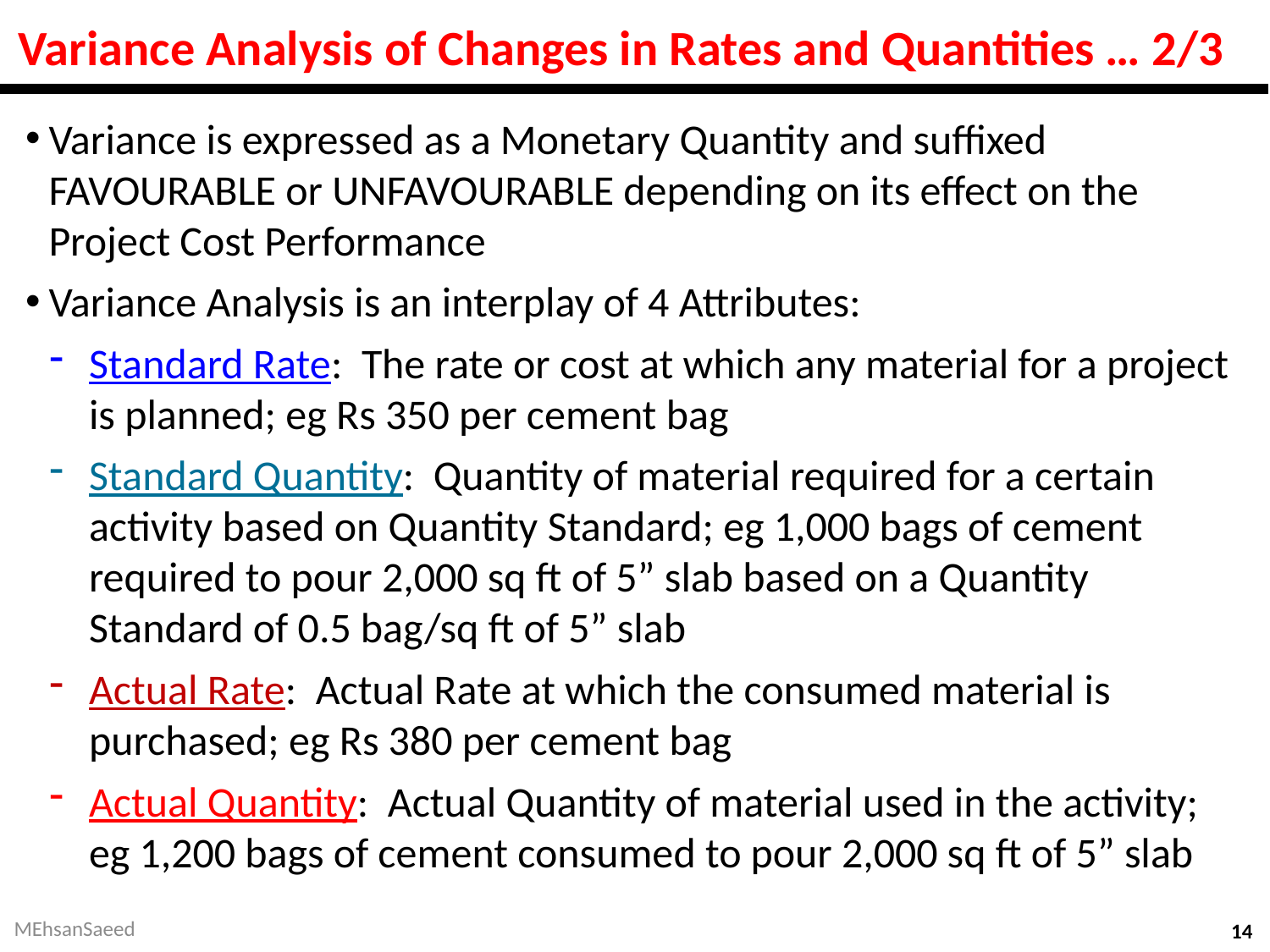

# Variance Analysis of Changes in Rates and Quantities … 2/3
Variance is expressed as a Monetary Quantity and suffixed FAVOURABLE or UNFAVOURABLE depending on its effect on the Project Cost Performance
Variance Analysis is an interplay of 4 Attributes:
Standard Rate:  The rate or cost at which any material for a project is planned; eg Rs 350 per cement bag
Standard Quantity:  Quantity of material required for a certain activity based on Quantity Standard; eg 1,000 bags of cement required to pour 2,000 sq ft of 5” slab based on a Quantity Standard of 0.5 bag/sq ft of 5” slab
Actual Rate:  Actual Rate at which the consumed material is purchased; eg Rs 380 per cement bag
Actual Quantity:  Actual Quantity of material used in the activity; eg 1,200 bags of cement consumed to pour 2,000 sq ft of 5” slab
MEhsanSaeed
14